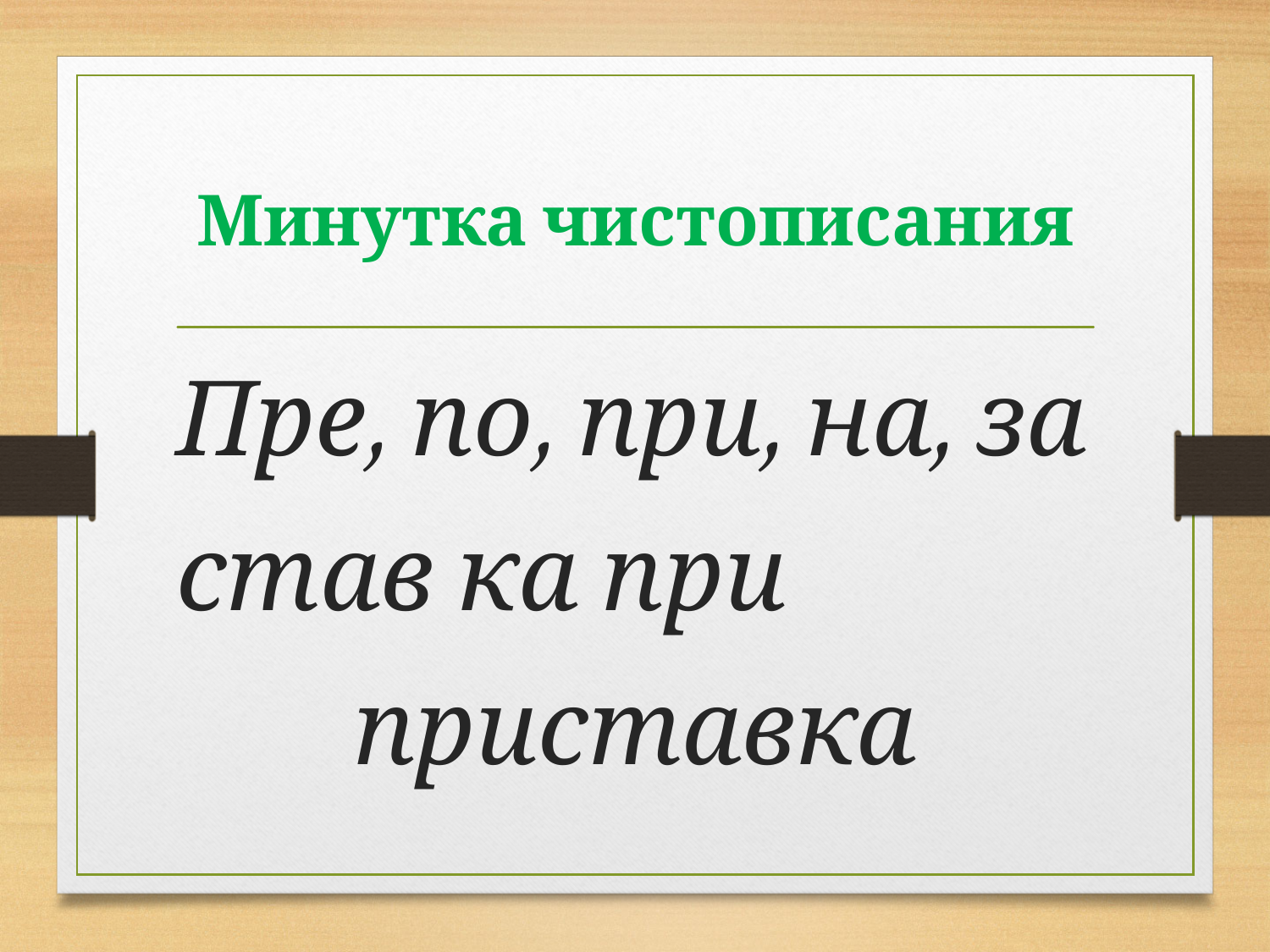

# Минутка чистописания
Пре, по, при, на, за
став ка при
приставка